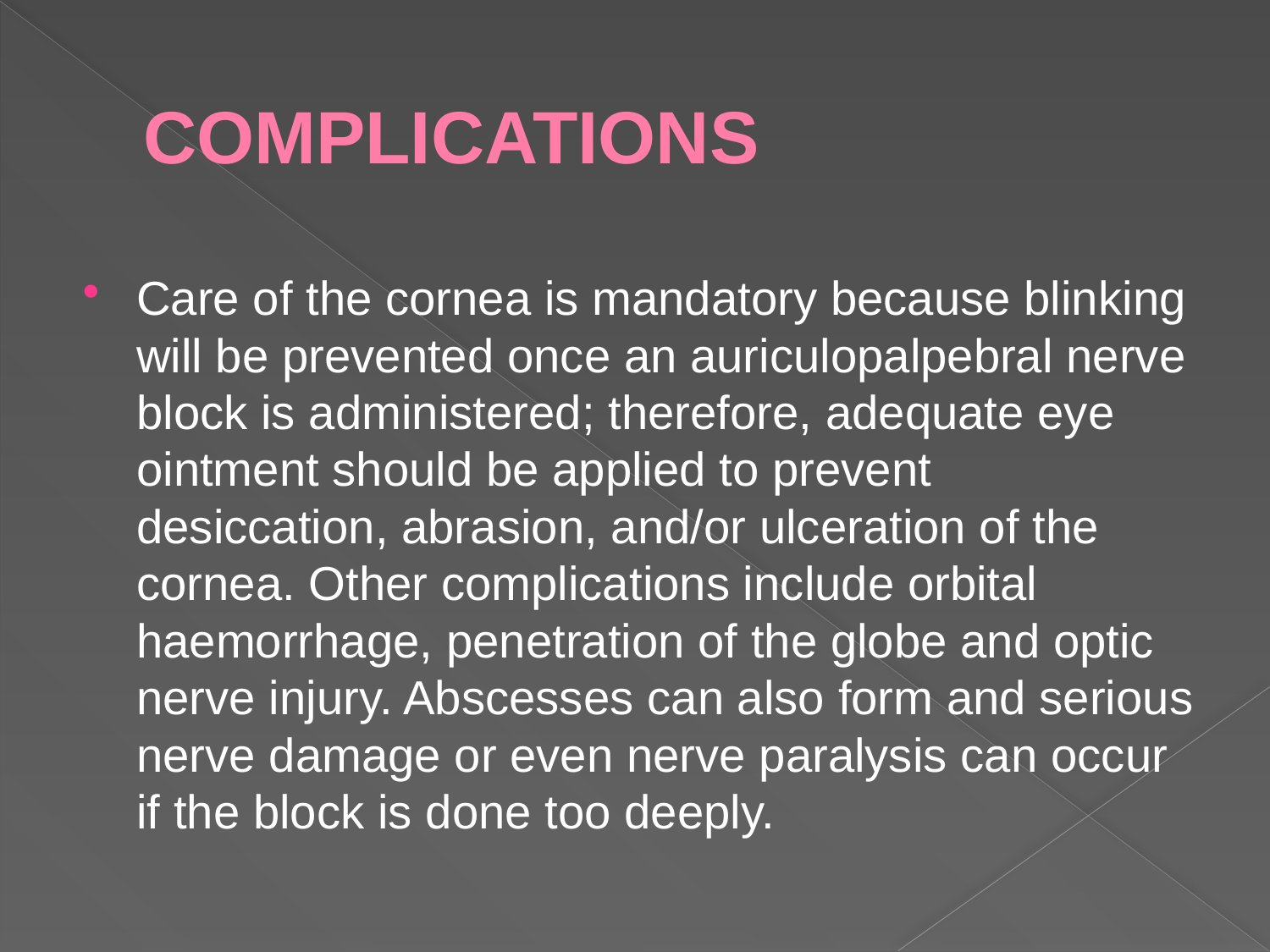

# COMPLICATIONS
Care of the cornea is mandatory because blinking will be prevented once an auriculopalpebral nerve block is administered; therefore, adequate eye ointment should be applied to prevent desiccation, abrasion, and/or ulceration of the cornea. Other complications include orbital haemorrhage, penetration of the globe and optic nerve injury. Abscesses can also form and serious nerve damage or even nerve paralysis can occur if the block is done too deeply.